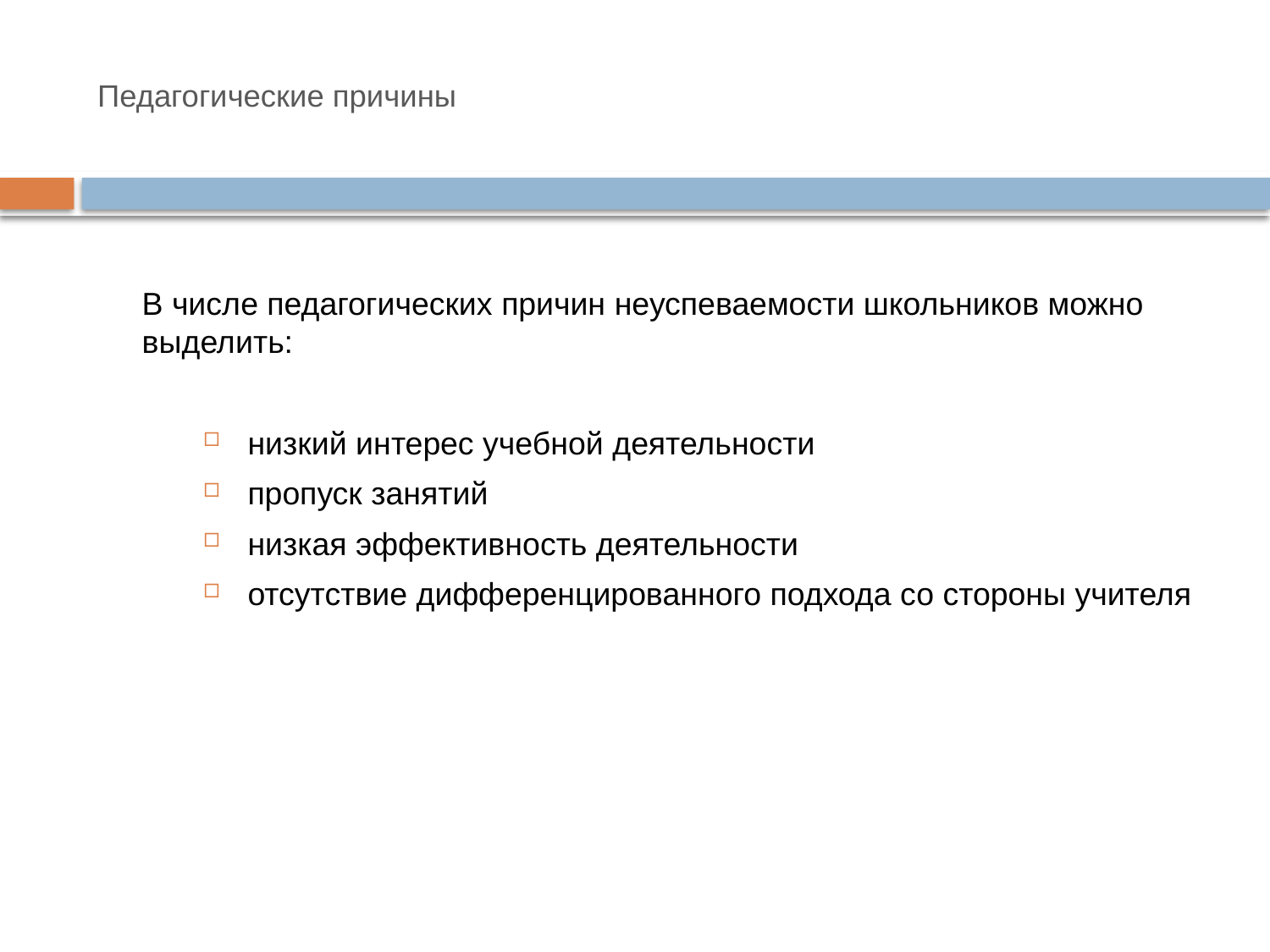

# Педагогические причины
	В числе педагогических причин неуспеваемости школьников можно выделить:

низкий интерес учебной деятельности
пропуск занятий
низкая эффективность деятельности
отсутствие дифференцированного подхода со стороны учителя